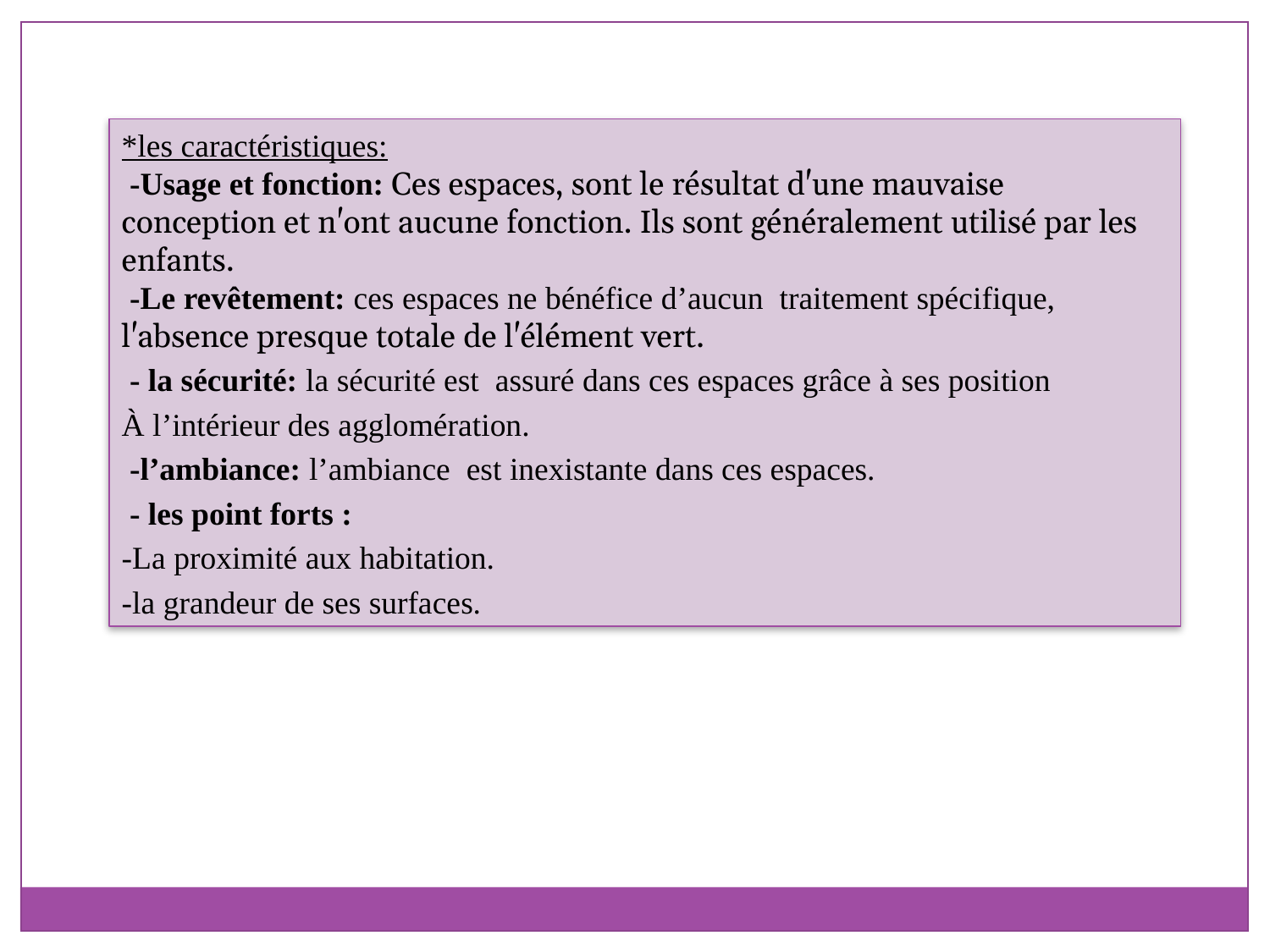

*les caractéristiques:
 -Usage et fonction: Ces espaces, sont le résultat d'une mauvaise
conception et n'ont aucune fonction. Ils sont généralement utilisé par les enfants.
 -Le revêtement: ces espaces ne bénéfice d’aucun  traitement spécifique, l'absence presque totale de l'élément vert.
 - la sécurité: la sécurité est  assuré dans ces espaces grâce à ses position
À l’intérieur des agglomération.
 -l’ambiance: l’ambiance  est inexistante dans ces espaces.
 - les point forts :
-La proximité aux habitation.
-la grandeur de ses surfaces.